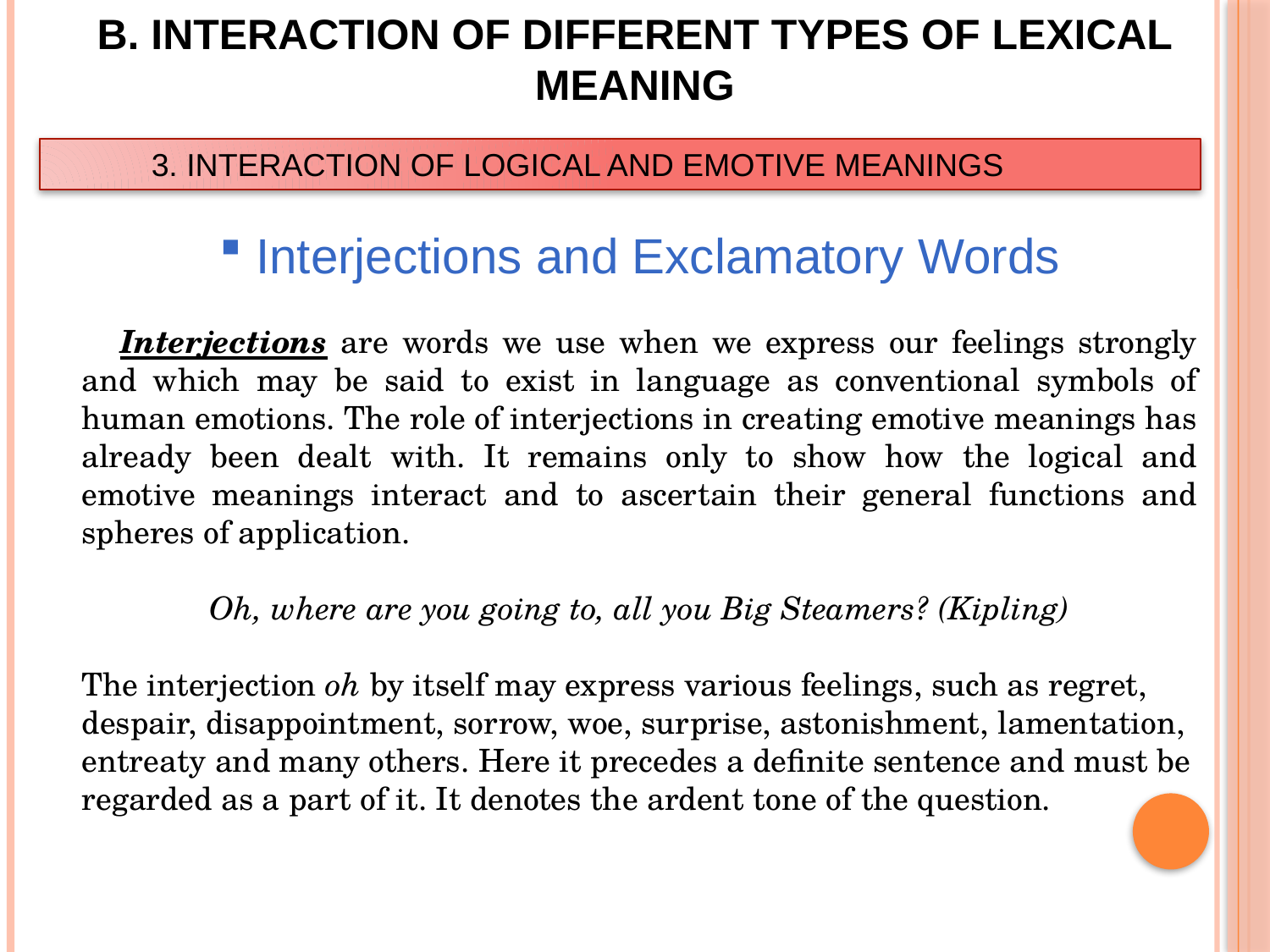

B. INTERACTION OF DIFFERENT TYPES OF LEXICAL MEANING
3. INTERACTION OF LOGICAL AND EMOTIVE MEANINGS
 Interjections and Exclamatory Words

Interjections are words we use when we express our feelings strongly and which may be said to exist in language as conventional symbols of human emotions. The role of interjections in creating emotive meanings has already been dealt with. It remains only to show how the logical and emotive meanings interact and to ascertain their general functions and spheres of application.

Oh, where are you going to, all you Big Steamers? (Kipling)

The interjection oh by itself may express various feelings, such as regret, despair, disappointment, sorrow, woe, surprise, astonishment, lamentation, entreaty and many others. Here it precedes a definite sentence and must be regarded as a part of it. It denotes the ardent tone of the question.